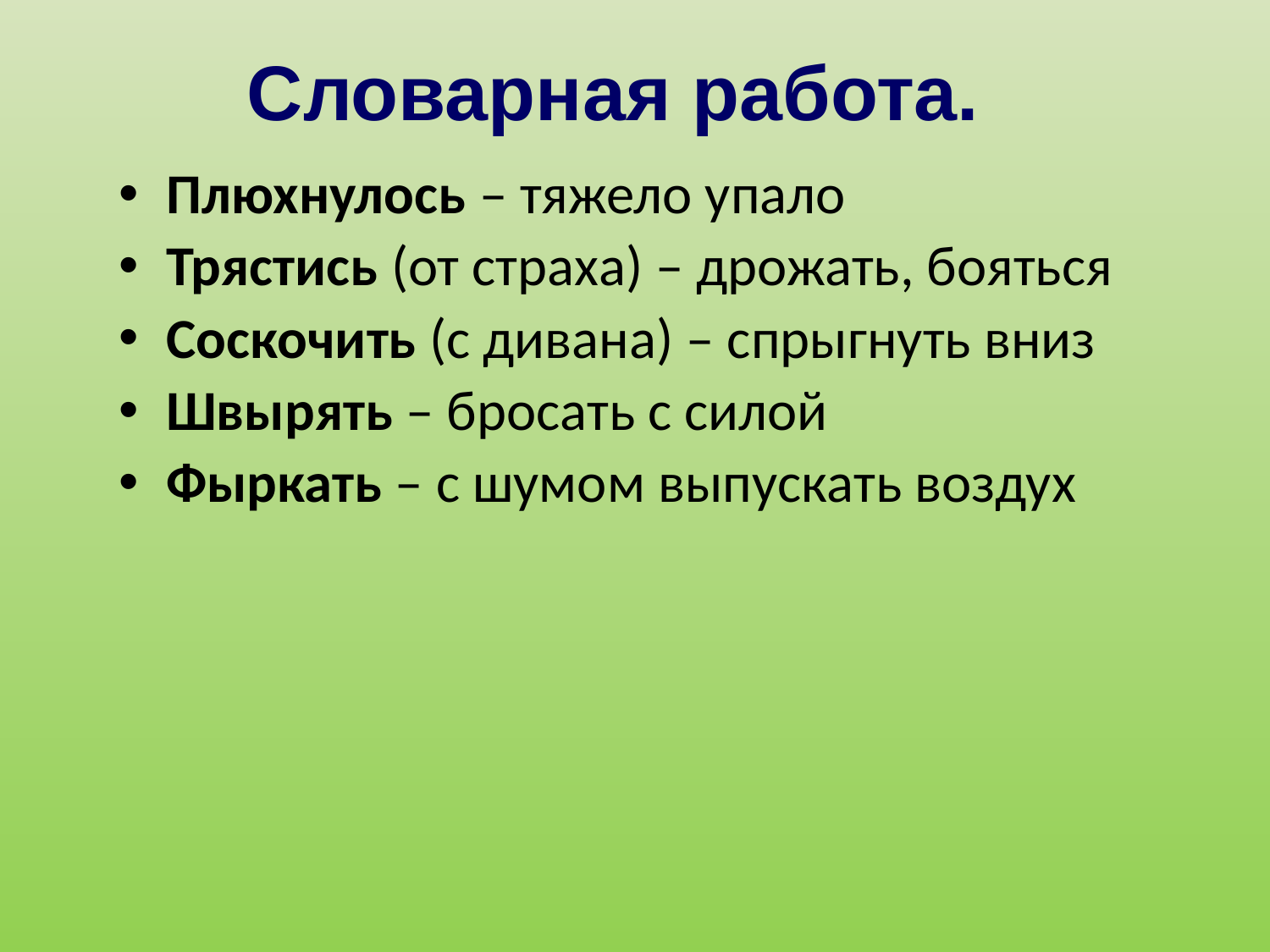

# Словарная работа.
Плюхнулось – тяжело упало
Трястись (от страха) – дрожать, бояться
Соскочить (с дивана) – спрыгнуть вниз
Швырять – бросать с силой
Фыркать – с шумом выпускать воздух